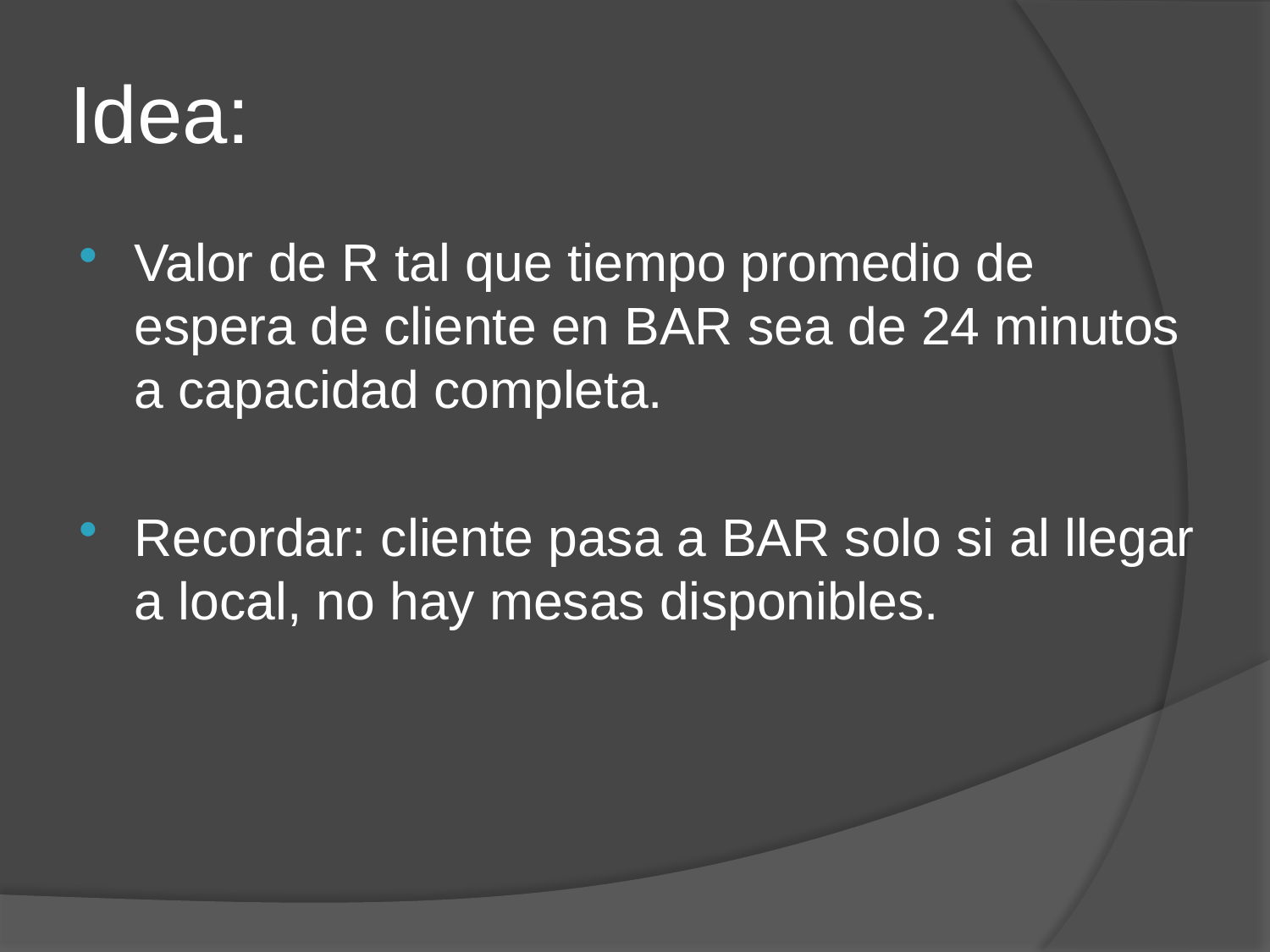

# Idea:
Valor de R tal que tiempo promedio de espera de cliente en BAR sea de 24 minutos a capacidad completa.

Recordar: cliente pasa a BAR solo si al llegar a local, no hay mesas disponibles.